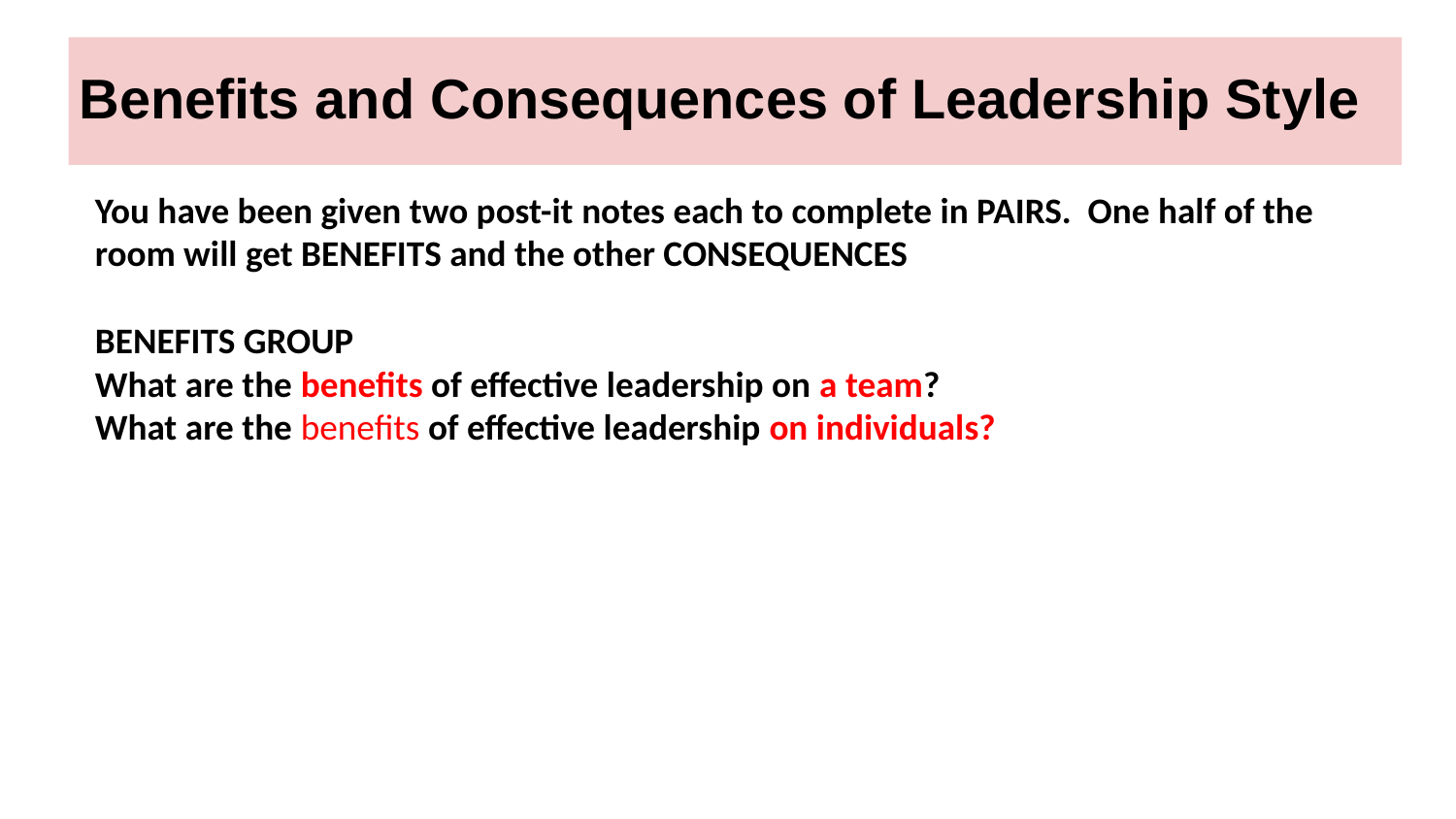

# Benefits and Consequences of Leadership Style
You have been given two post-it notes each to complete in PAIRS.  One half of the room will get BENEFITS and the other CONSEQUENCES

BENEFITS GROUP
What are the benefits of effective leadership on a team?
What are the benefits of effective leadership on individuals?